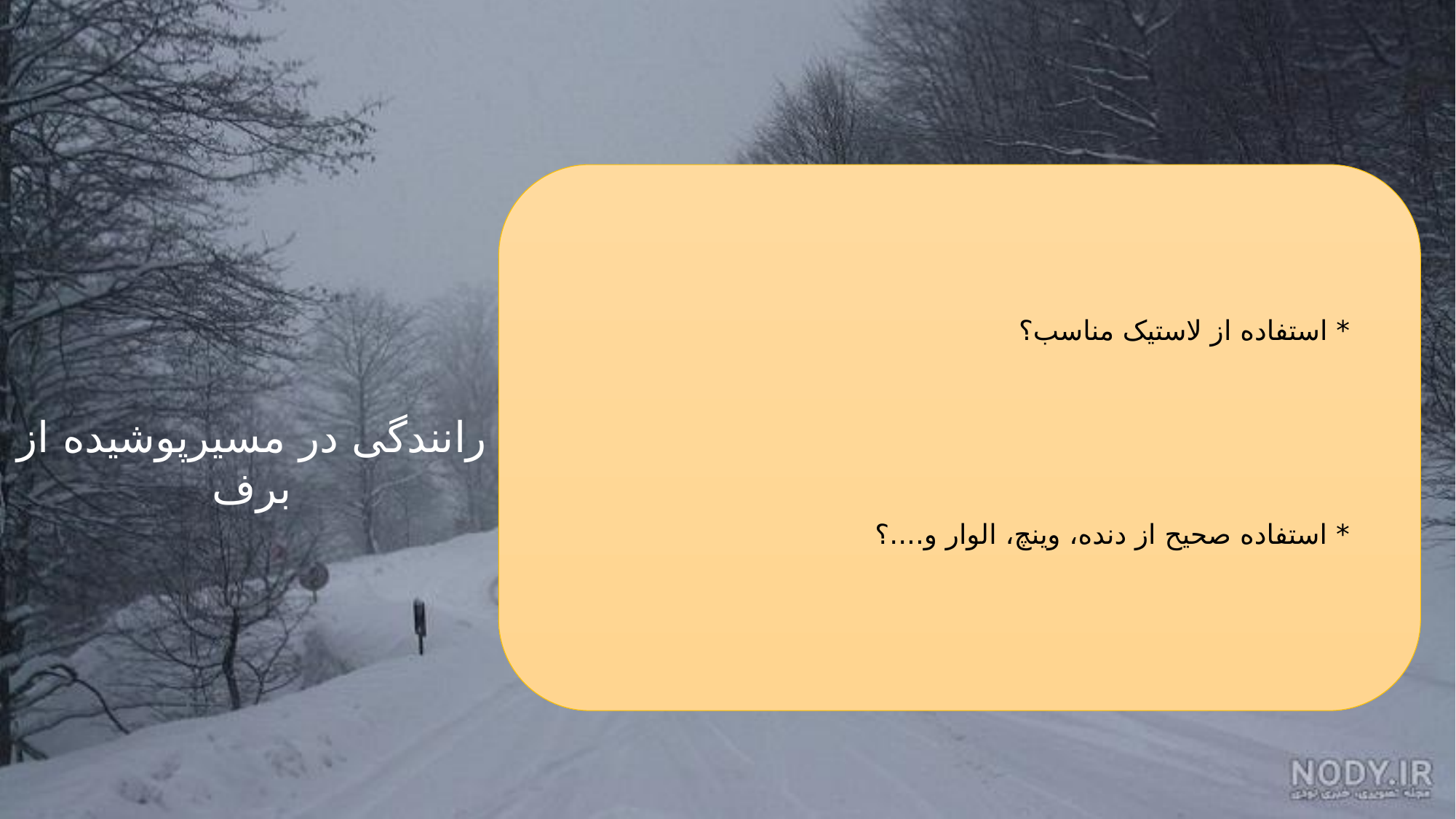

* استفاده از لاستیک مناسب؟
رانندگی در مسیرپوشیده از برف
* استفاده صحیح از دنده، وینچ، الوار و....؟